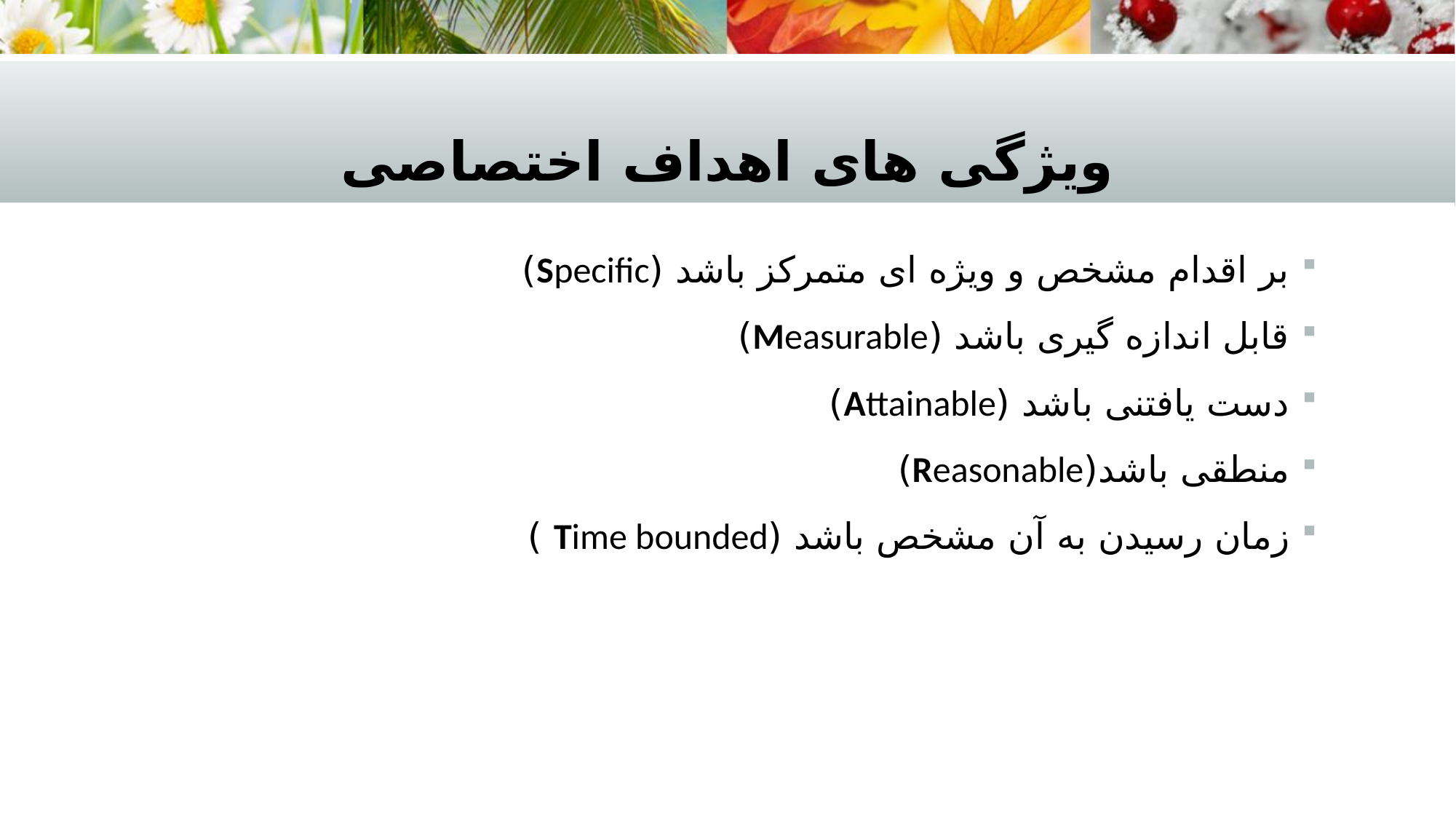

# ویژگی های اهداف اختصاصی
بر اقدام مشخص و ویژه ای متمرکز باشد (Specific)
قابل اندازه گیری باشد (Measurable)
دست یافتنی باشد (Attainable)
منطقی باشد(Reasonable)
زمان رسیدن به آن مشخص باشد (Time bounded )